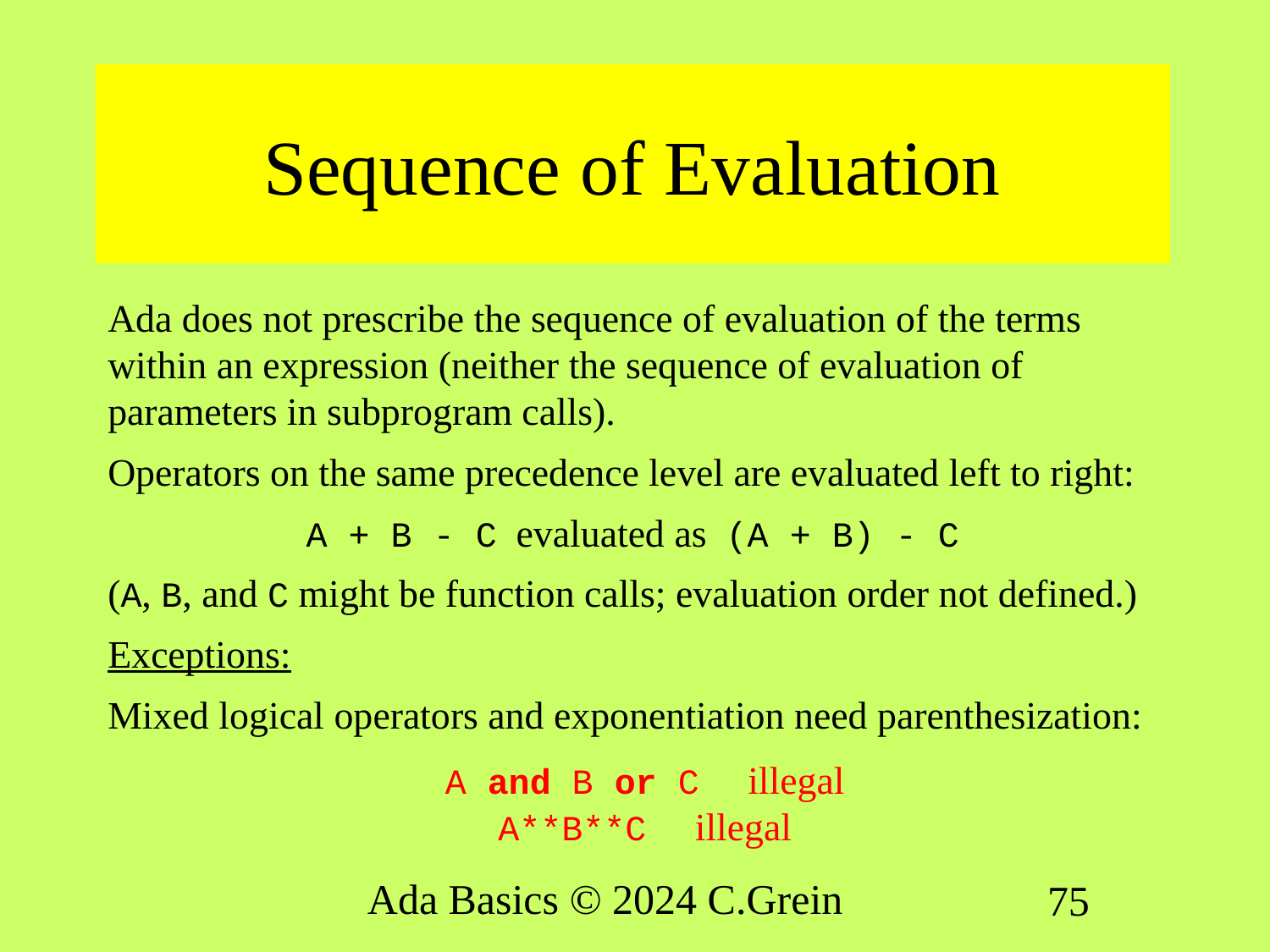

# Sequence of Evaluation
Ada does not prescribe the sequence of evaluation of the terms within an expression (neither the sequence of evaluation of parameters in subprogram calls).
Operators on the same precedence level are evaluated left to right:
A + B - C  evaluated as  (A + B) - C
(A, B, and C might be function calls; evaluation order not defined.)
Exceptions:
Mixed logical operators and exponentiation need parenthesization:
A and B or C     illegal
A**B**C     illegal
Ada Basics © 2024 C.Grein
75